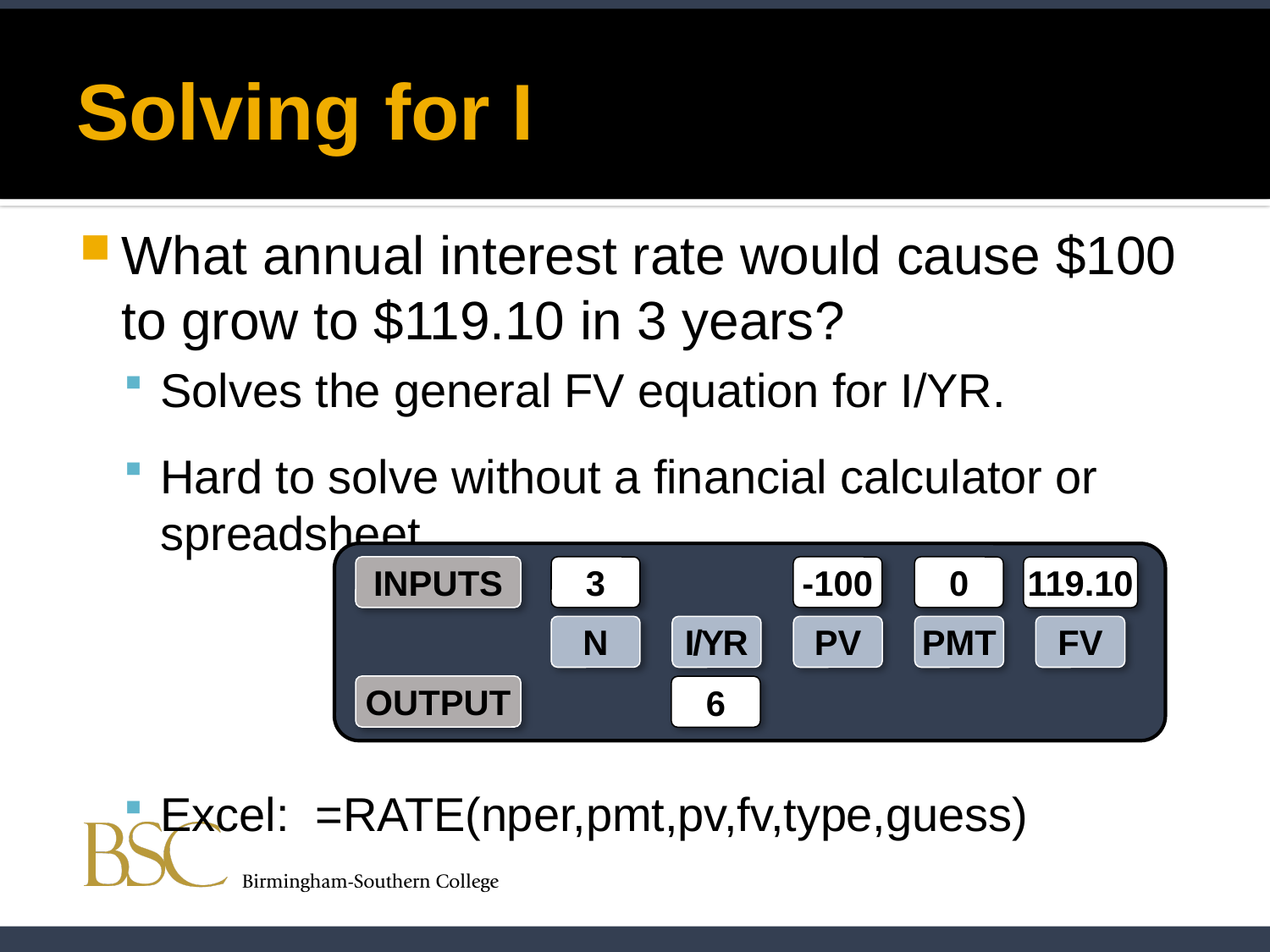

# Solving for I
What annual interest rate would cause $100 to grow to $119.10 in 3 years?
Solves the general FV equation for I/YR.
Hard to solve without a financial calculator or spreadsheet.

Excel:  =RATE(nper,pmt,pv,fv,type,guess)

INPUTS
3
0
N
I/YR
PV
PMT
FV
OUTPUT
6
-100
119.10